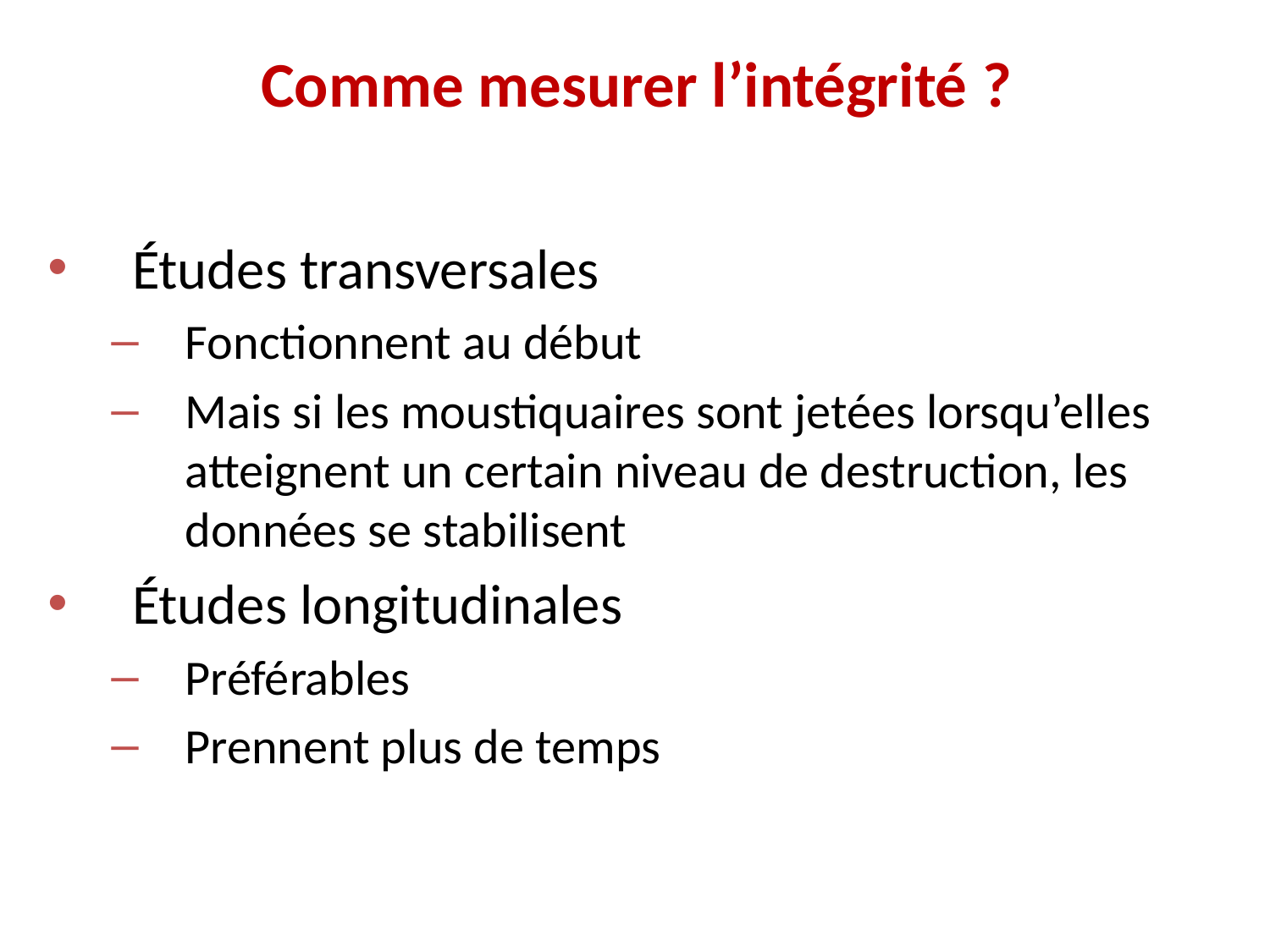

Comme mesurer l’intégrité ?
Études transversales
Fonctionnent au début
Mais si les moustiquaires sont jetées lorsqu’elles atteignent un certain niveau de destruction, les données se stabilisent
Études longitudinales
Préférables
Prennent plus de temps